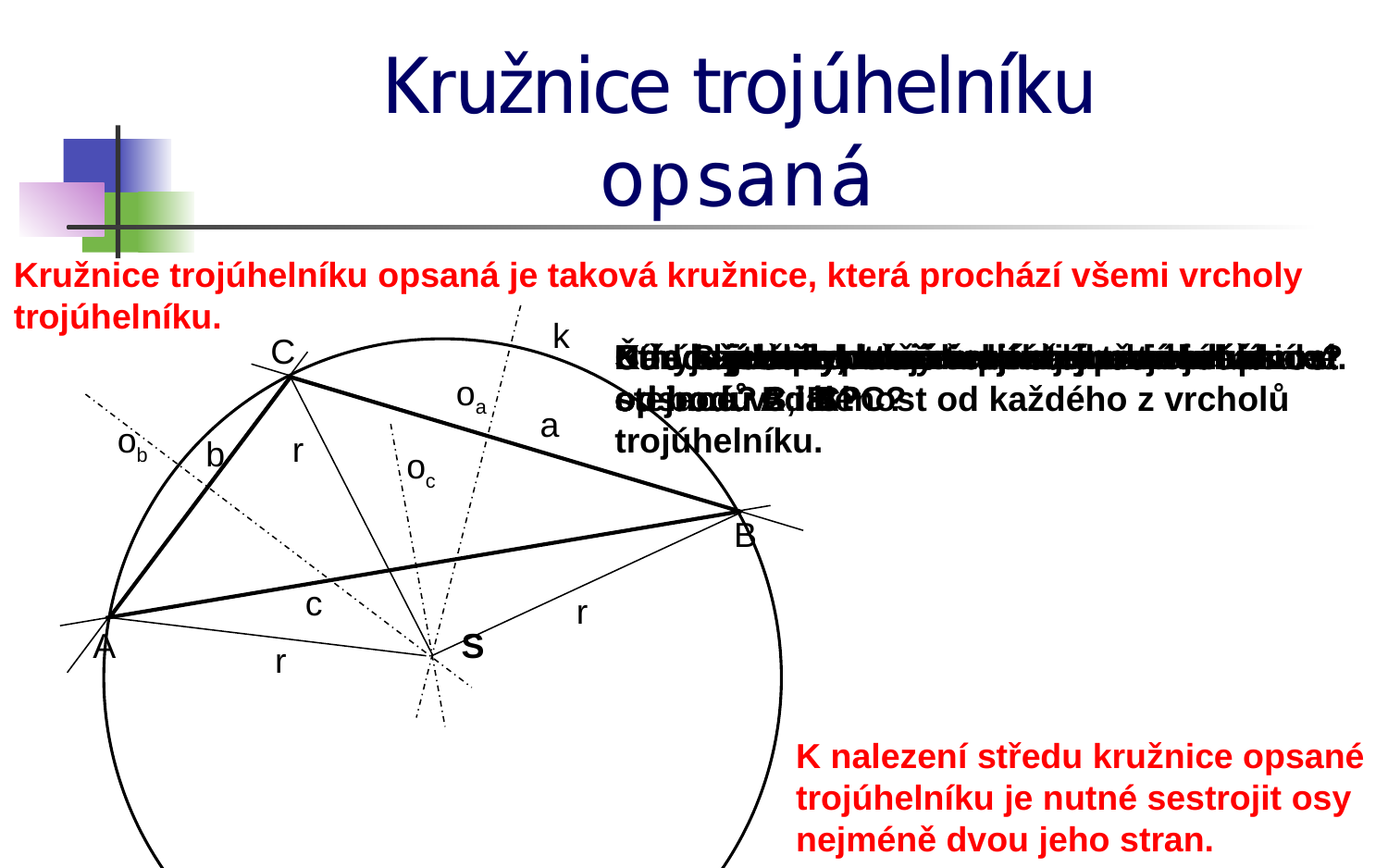

Kružnice trojúhelníku
opsaná
Kružnice trojúhelníku opsaná je taková kružnice, která prochází všemi vrcholy trojúhelníku.
k
C
Narýsujte libovolný tupoúhlý trojúhelník.
Čím je jednoznačně zadána každá kružnice?
Středem a poloměrem.
Kde leží body, které mají stejnou vzdálenost od bodů A i B?
Střed kružnice trojúhelníku opsané má stejnou vzdálenost od každého z vrcholů trojúhelníku.
Kde leží body, které mají stejnou vzdálenost od bodů B i C?
Kde leží body, které mají stejnou vzdálenost od bodů C i A?
Kde leží body, které mají stejnou vzdálenost od bodů A; B i C?
Bod S je střed kružnice trojúhelníku opsané.
Kde najdeme poloměr kružnice trojúhelníku opsané?

oa
a
ob
r
b
oc
B
c
r
A
S
r
K nalezení středu kružnice opsané trojúhelníku je nutné sestrojit osy nejméně dvou jeho stran.